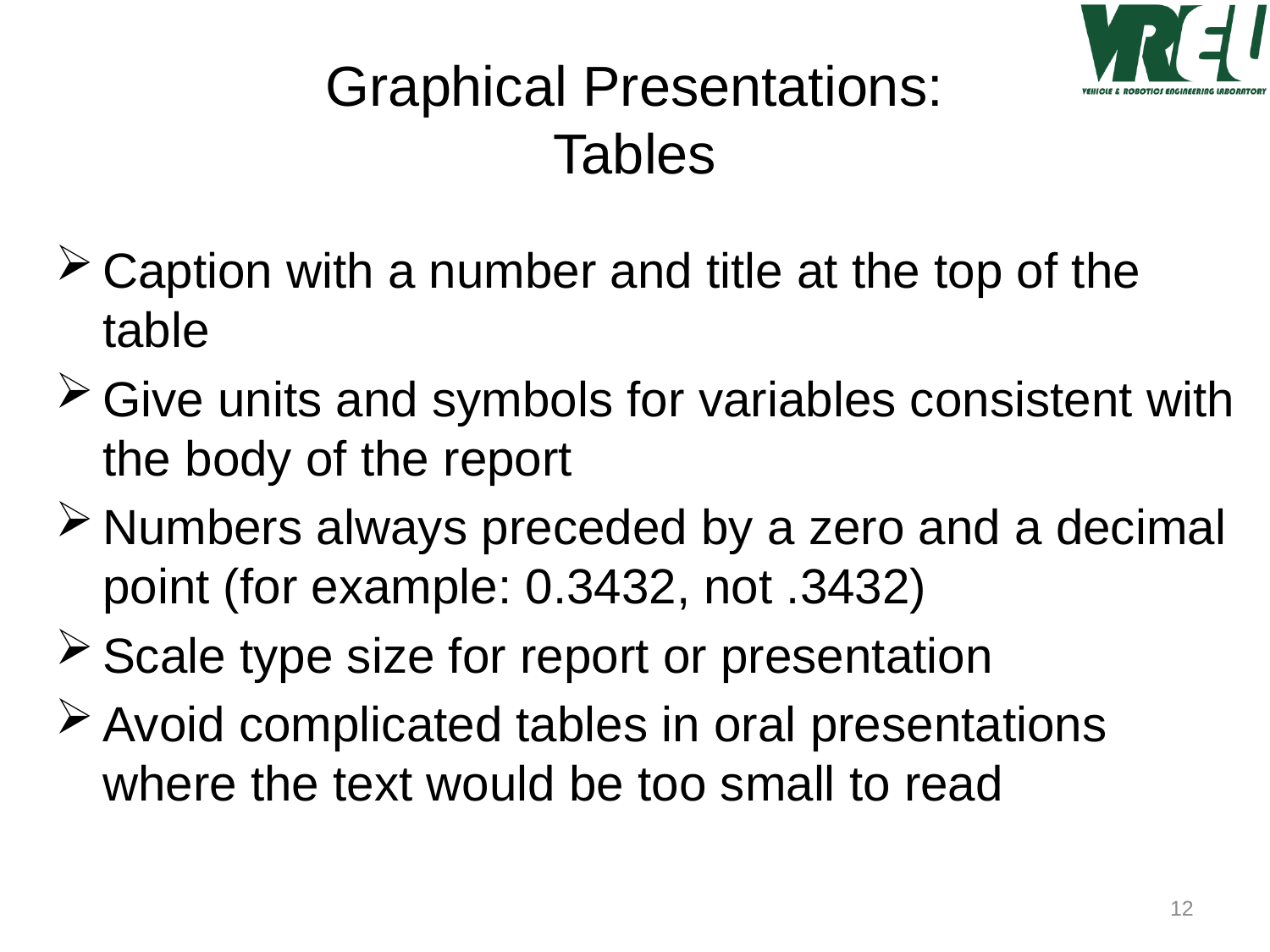

# Graphical Presentations: Tables
Caption with a number and title at the top of the table
Give units and symbols for variables consistent with the body of the report
Numbers always preceded by a zero and a decimal point (for example: 0.3432, not .3432)
Scale type size for report or presentation
Avoid complicated tables in oral presentations where the text would be too small to read
12